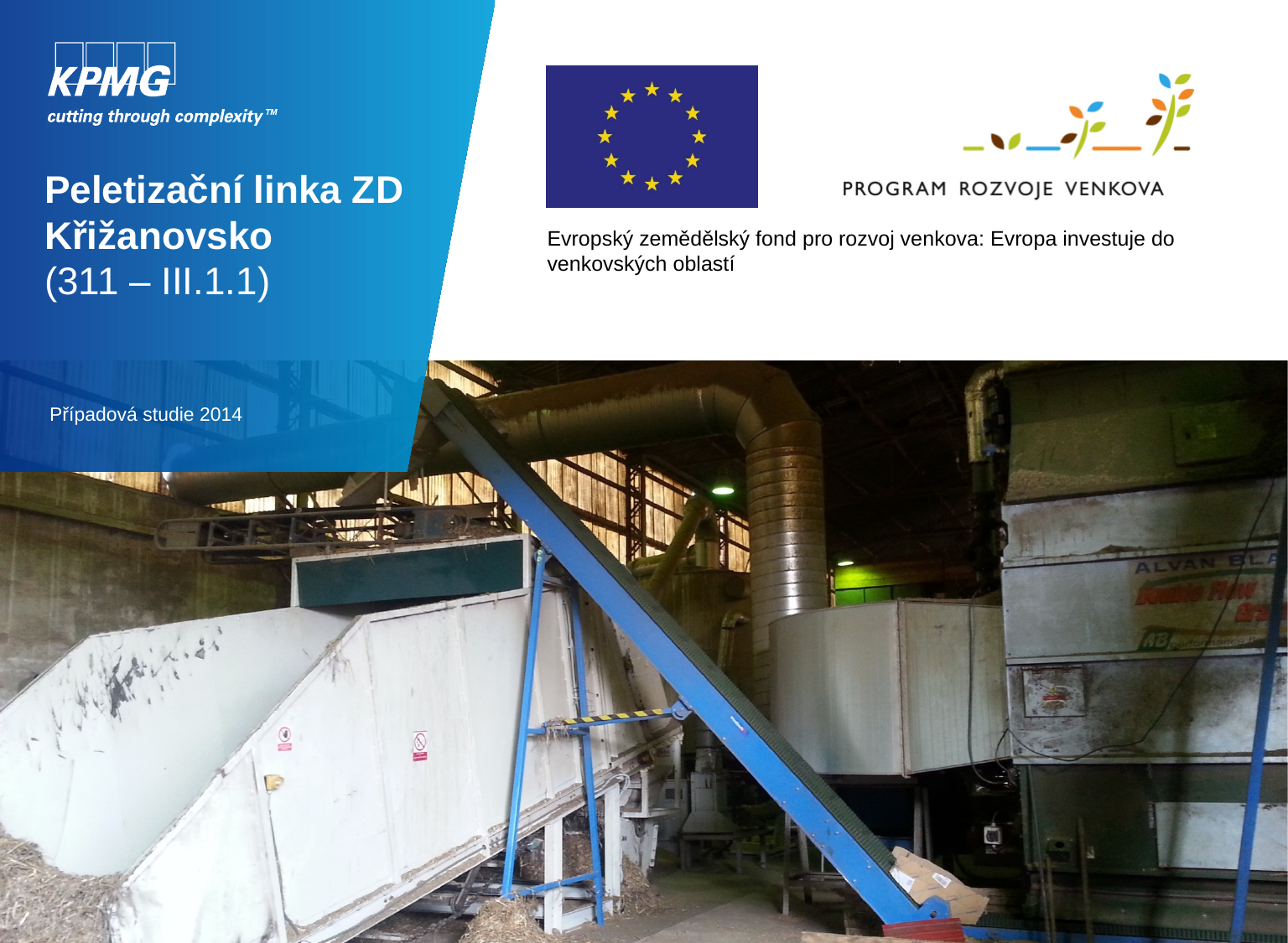

# Peletizační linka ZD Křižanovsko (311 – III.1.1)